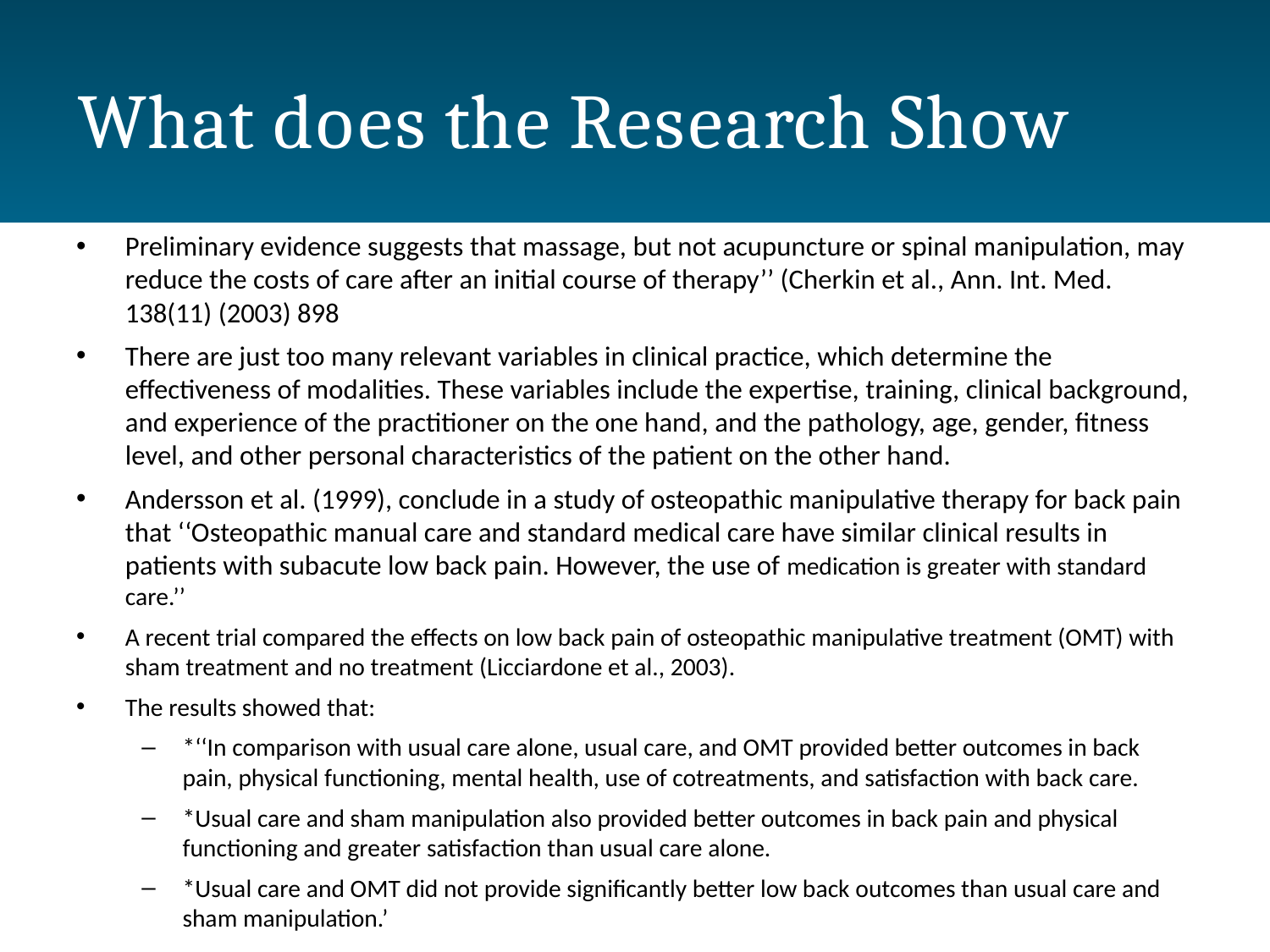

# What does the Research Show
Preliminary evidence suggests that massage, but not acupuncture or spinal manipulation, may reduce the costs of care after an initial course of therapy’’ (Cherkin et al., Ann. Int. Med. 138(11) (2003) 898
There are just too many relevant variables in clinical practice, which determine the effectiveness of modalities. These variables include the expertise, training, clinical background, and experience of the practitioner on the one hand, and the pathology, age, gender, fitness level, and other personal characteristics of the patient on the other hand.
Andersson et al. (1999), conclude in a study of osteopathic manipulative therapy for back pain that ‘‘Osteopathic manual care and standard medical care have similar clinical results in patients with subacute low back pain. However, the use of medication is greater with standard care.’’
A recent trial compared the effects on low back pain of osteopathic manipulative treatment (OMT) with sham treatment and no treatment (Licciardone et al., 2003).
The results showed that:
*‘‘In comparison with usual care alone, usual care, and OMT provided better outcomes in back pain, physical functioning, mental health, use of cotreatments, and satisfaction with back care.
*Usual care and sham manipulation also provided better outcomes in back pain and physical functioning and greater satisfaction than usual care alone.
*Usual care and OMT did not provide significantly better low back outcomes than usual care and sham manipulation.’